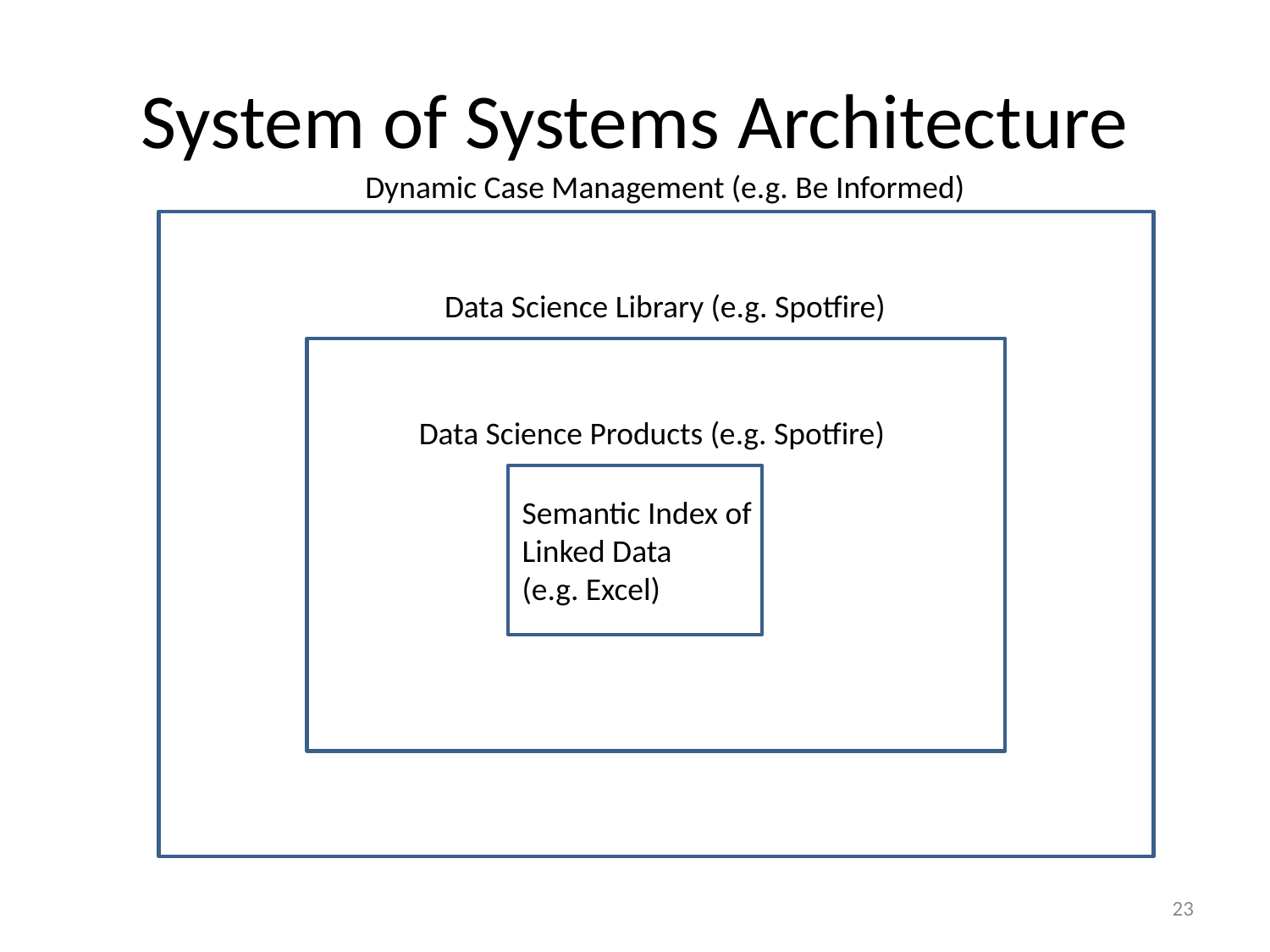

# System of Systems Architecture
Dynamic Case Management (e.g. Be Informed)

Data Science Library (e.g. Spotfire)

Data Science Products (e.g. Spotfire)
S
Semantic Index of
Linked Data
(e.g. Excel)
23